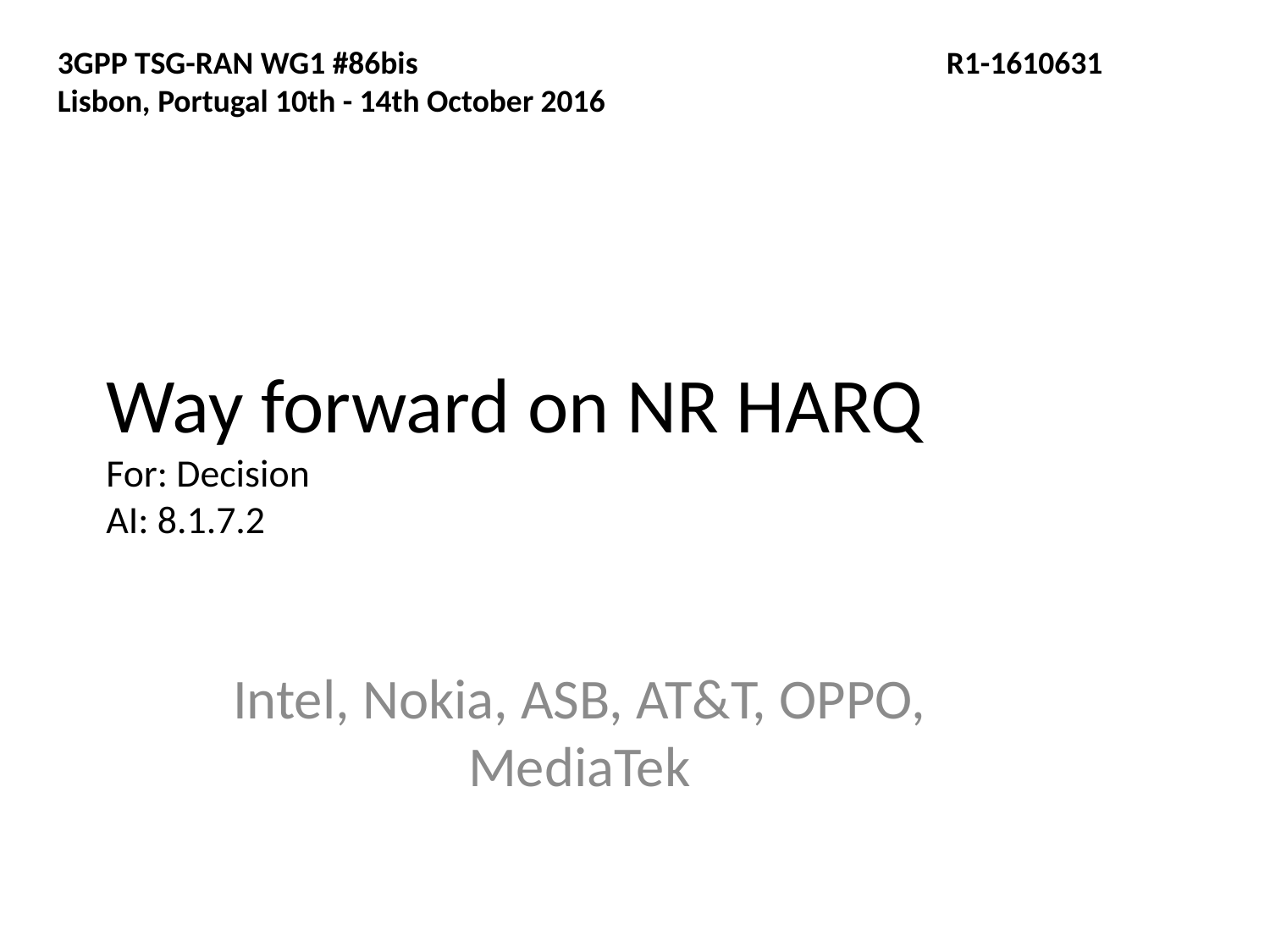

3GPP TSG-RAN WG1 #86bis				        	R1-1610631
Lisbon, Portugal 10th - 14th October 2016
# Way forward on NR HARQ For: Decision AI: 8.1.7.2
Intel, Nokia, ASB, AT&T, OPPO, MediaTek